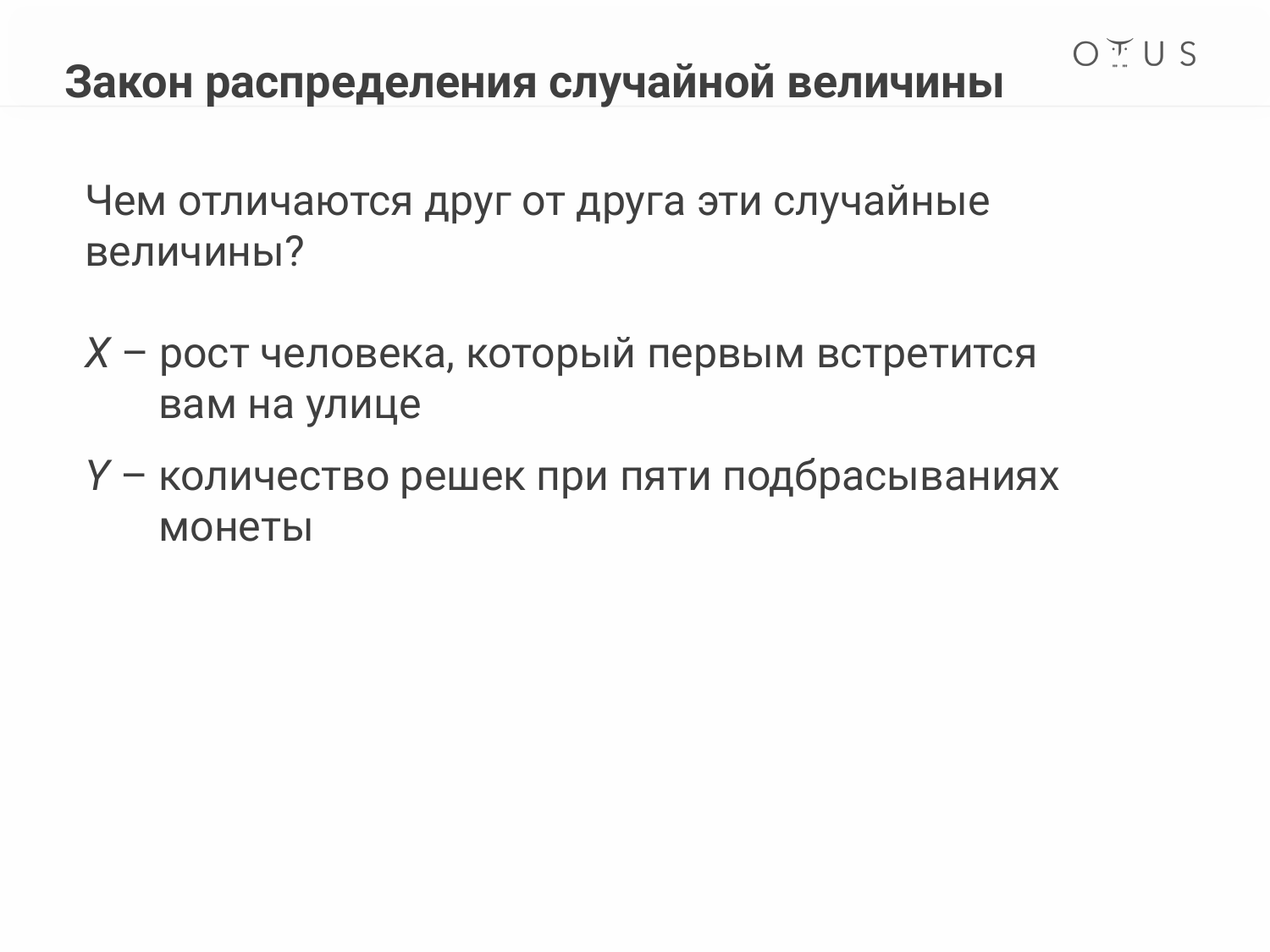

Закон распределения случайной величины
Чем отличаются друг от друга эти случайные величины?

X – рост человека, который первым встретится
       вам на улице
Y – количество решек при пяти подбрасываниях
       монеты